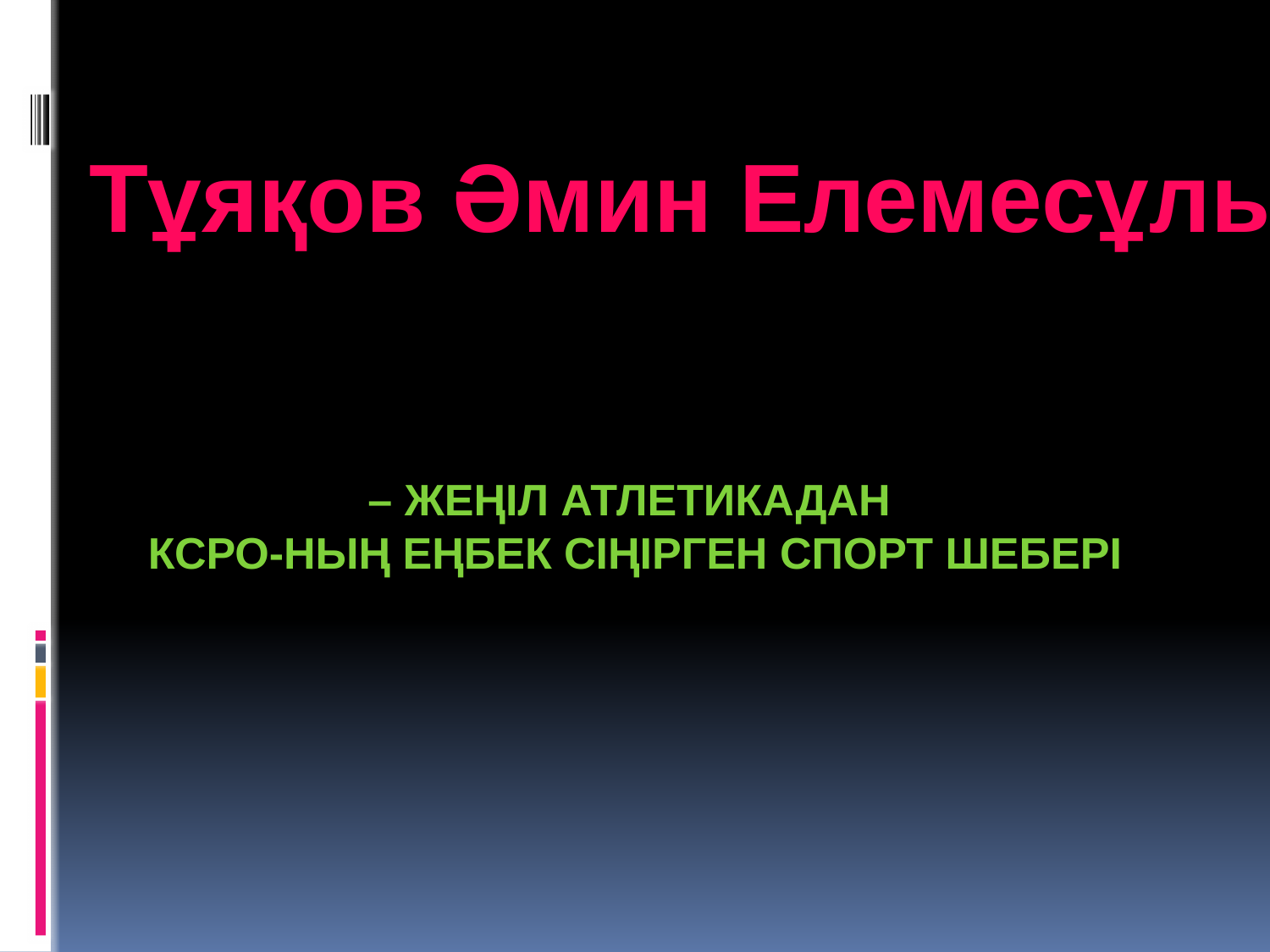

Тұяқов Әмин Елемесұлы

# – жеңіл атлетикадан КСРО-ның еңбек сіңірген спорт шебері